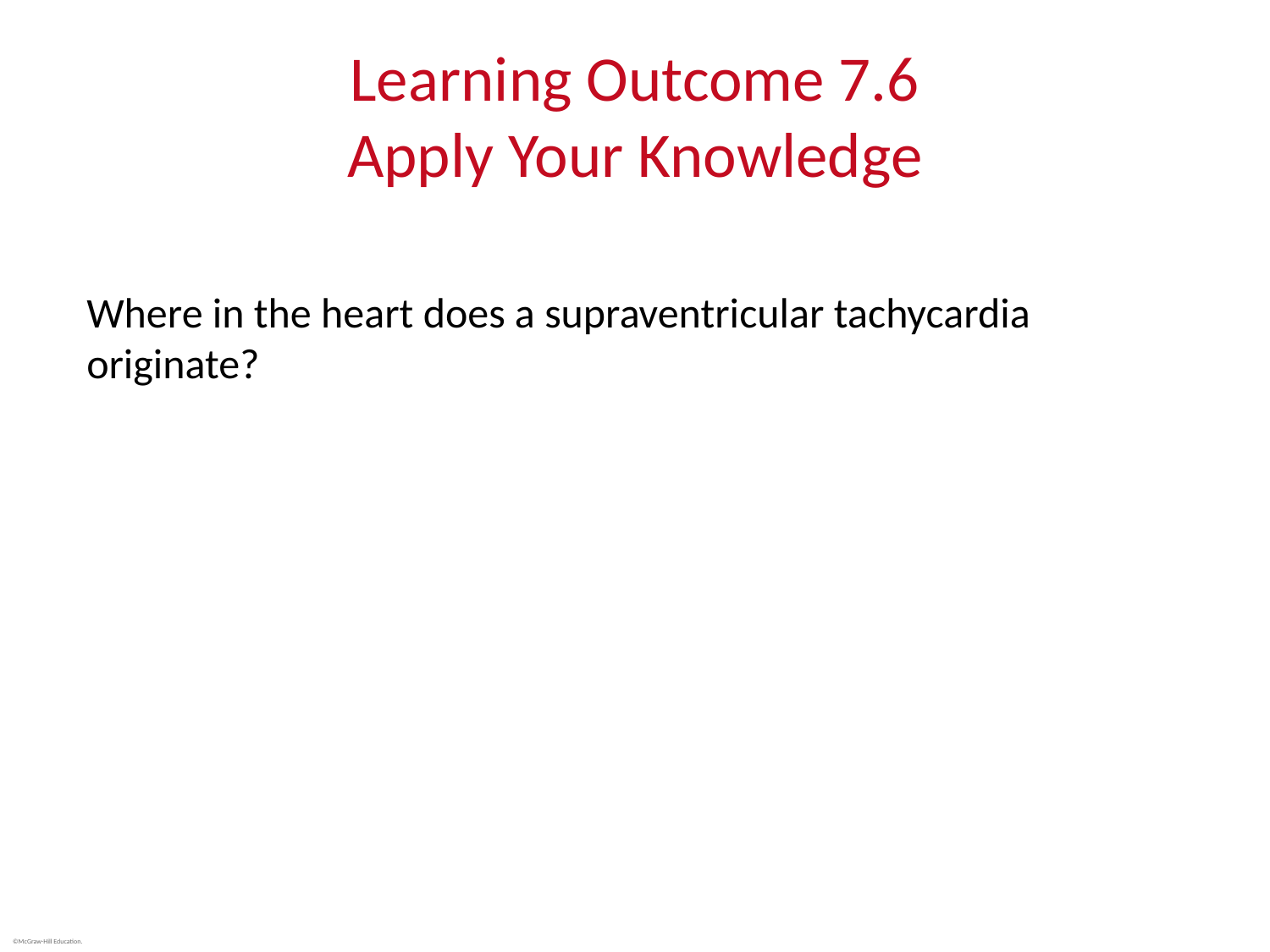

# Learning Outcome 7.6 Apply Your Knowledge
Where in the heart does a supraventricular tachycardia originate?